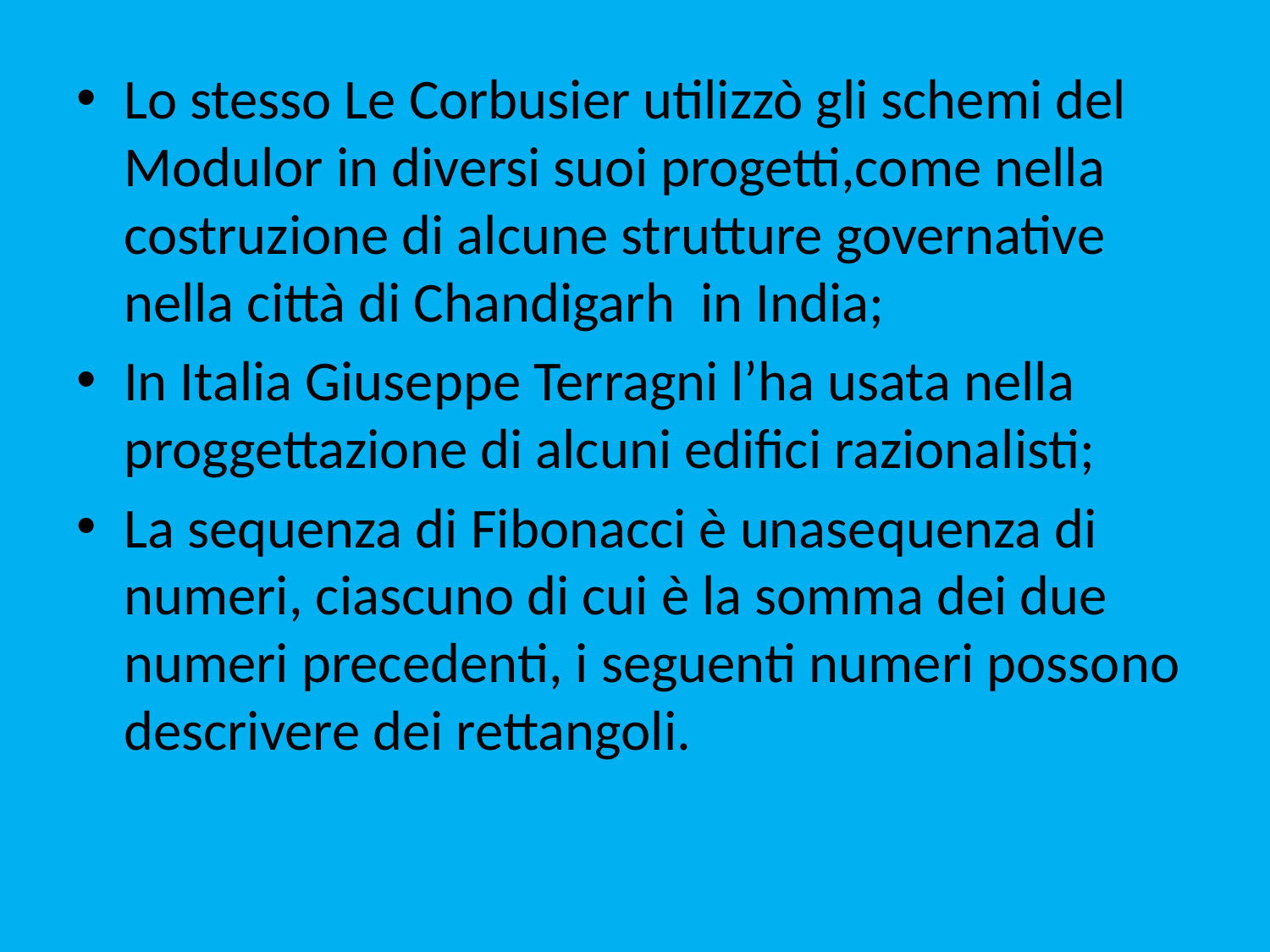

Lo stesso Le Corbusier utilizzò gli schemi del Modulor in diversi suoi progetti,come nella costruzione di alcune strutture governative nella città di Chandigarh  in India;
In Italia Giuseppe Terragni l’ha usata nella proggettazione di alcuni edifici razionalisti;
La sequenza di Fibonacci è unasequenza di numeri, ciascuno di cui è la somma dei due numeri precedenti, i seguenti numeri possono descrivere dei rettangoli.